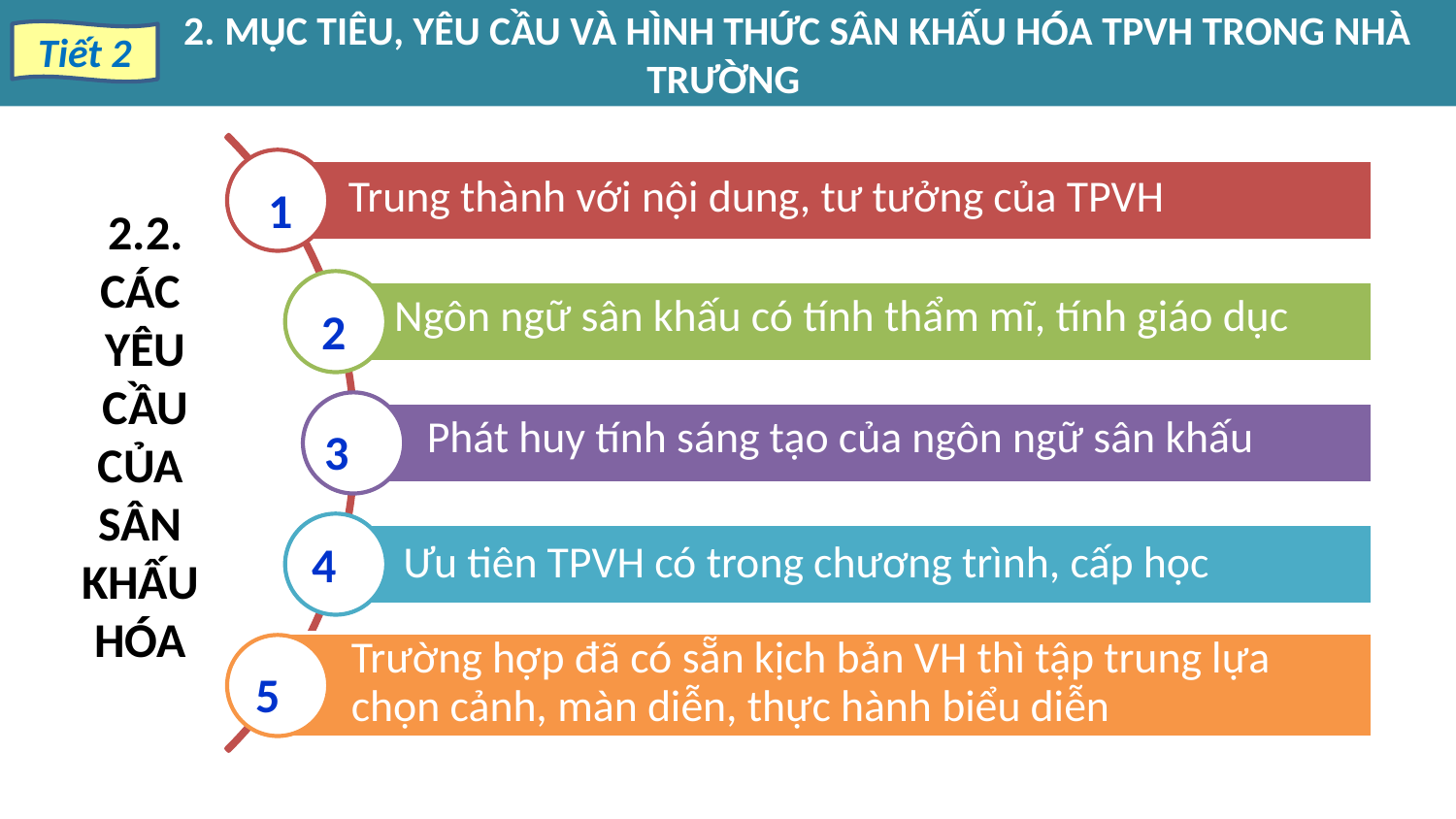

2. MỤC TIÊU, YÊU CẦU VÀ HÌNH THỨC SÂN KHẤU HÓA TPVH TRONG NHÀ TRƯỜNG
Tiết 2

1
2
3
4
5
Trung thành với nội dung, tư tưởng của TPVH
2.2.
CÁC
YÊU
CẦU
CỦA
SÂN
KHẤU
HÓA
Ngôn ngữ sân khấu có tính thẩm mĩ, tính giáo dục
Phát huy tính sáng tạo của ngôn ngữ sân khấu
Ưu tiên TPVH có trong chương trình, cấp học
Trường hợp đã có sẵn kịch bản VH thì tập trung lựa chọn cảnh, màn diễn, thực hành biểu diễn